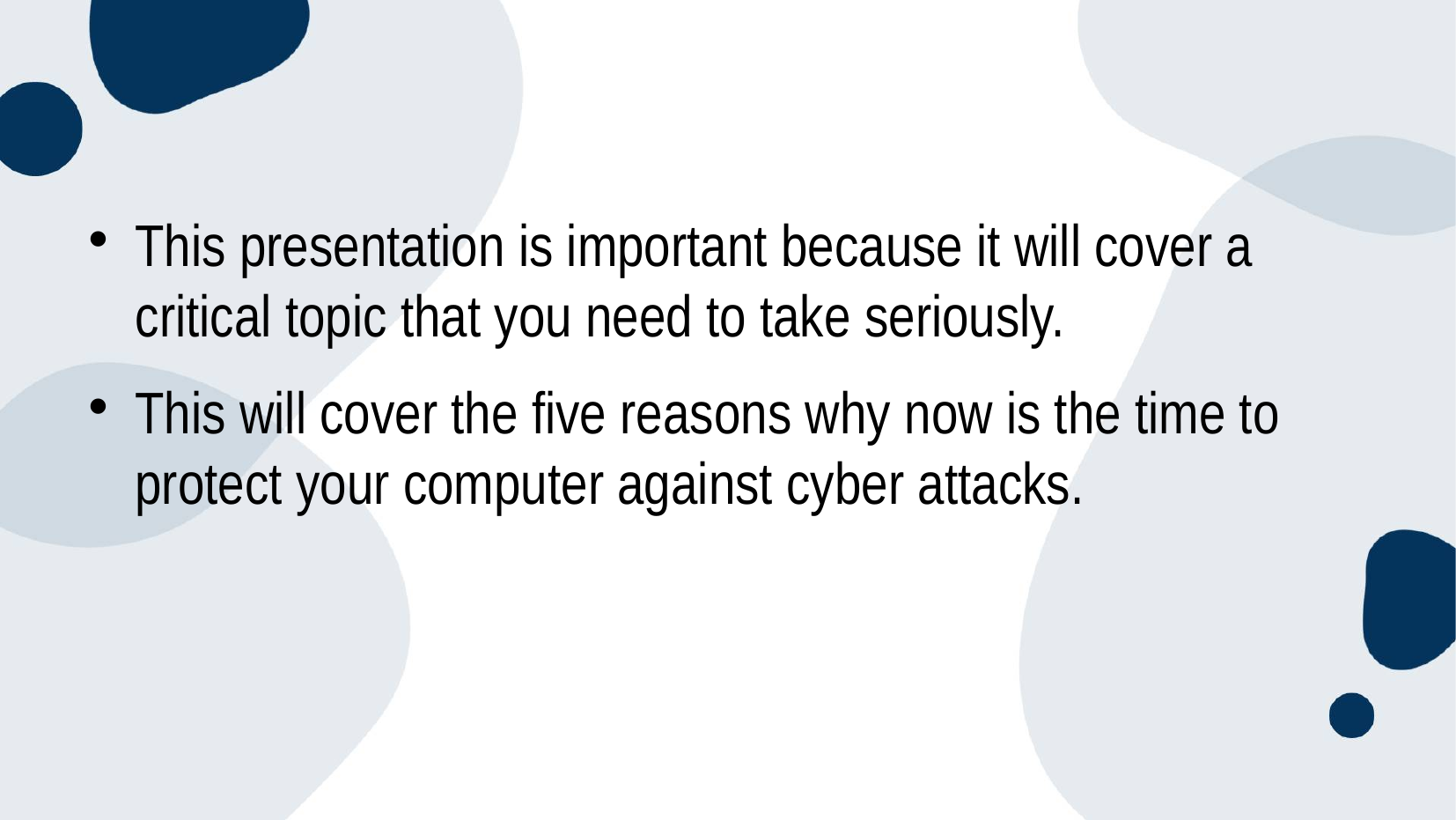

#
This presentation is important because it will cover a critical topic that you need to take seriously.
This will cover the five reasons why now is the time to protect your computer against cyber attacks.